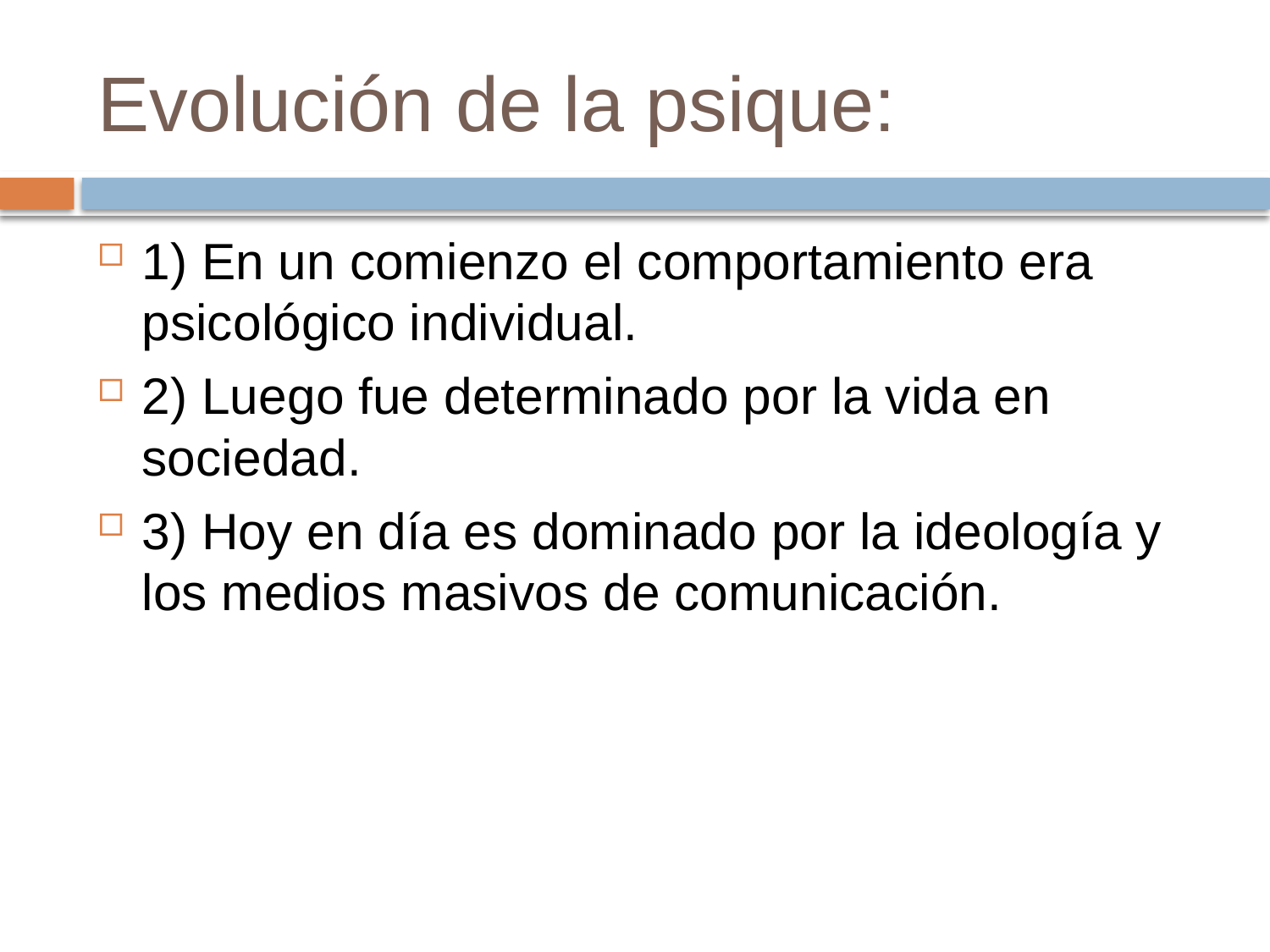

# Evolución de la psique:
1) En un comienzo el comportamiento era psicológico individual.
2) Luego fue determinado por la vida en sociedad.
3) Hoy en día es dominado por la ideología y los medios masivos de comunicación.